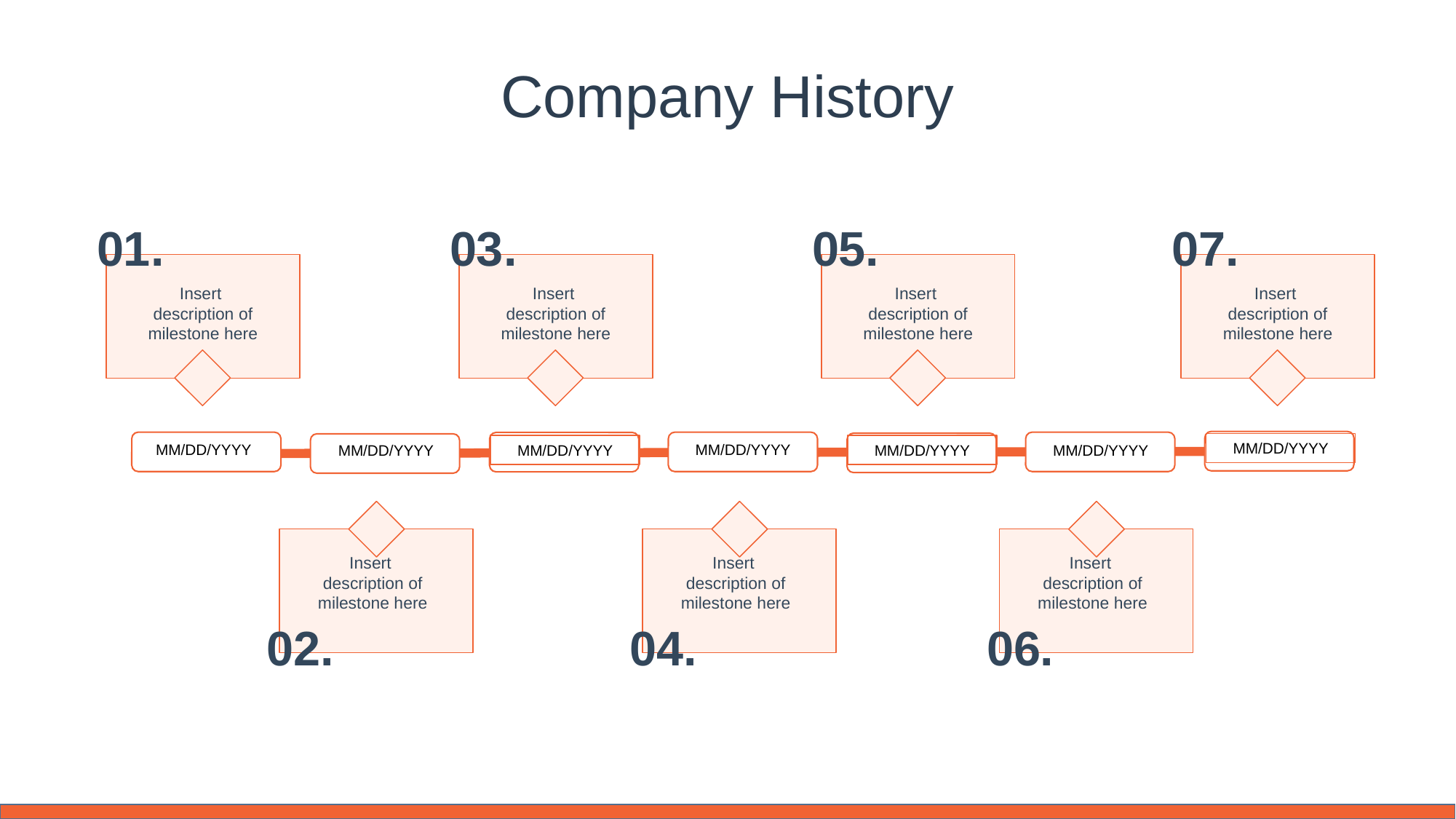

# Company History
01.
03.
05.
07.

Insert  description of milestone here
Insert  description of milestone here
Insert  description of milestone here
Insert  description of milestone here

MM/DD/YYYY

MM/DD/YYYY
MM/DD/YYYY
MM/DD/YYYY
MM/DD/YYYY
MM/DD/YYYY
MM/DD/YYYY

Insert  description of milestone here
Insert  description of milestone here
Insert  description of milestone here
02.
04.
06.